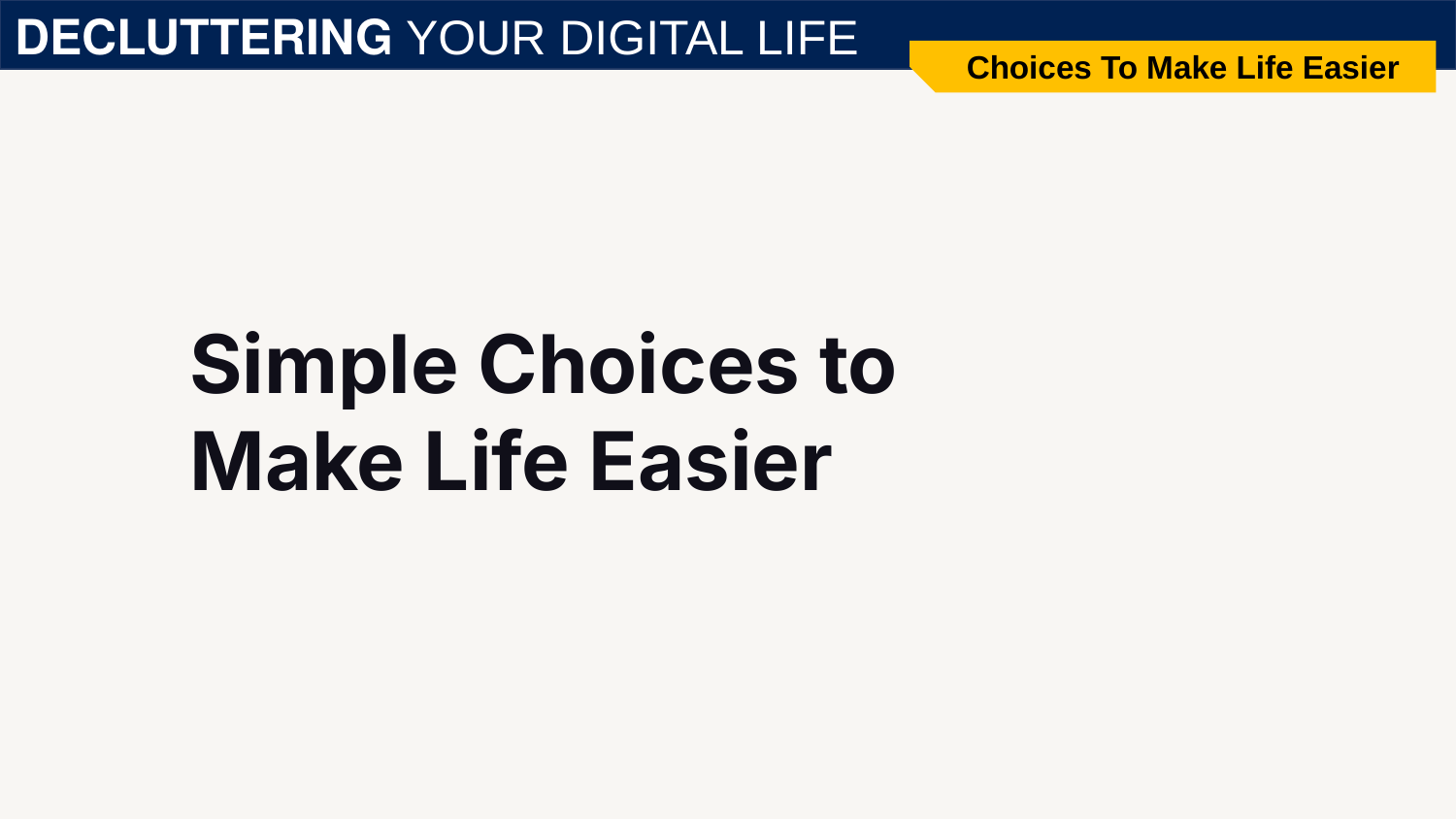

DECLUTTERING YOUR DIGITAL LIFE
Choices To Make Life Easier

# Simple Choices to Make Life Easier